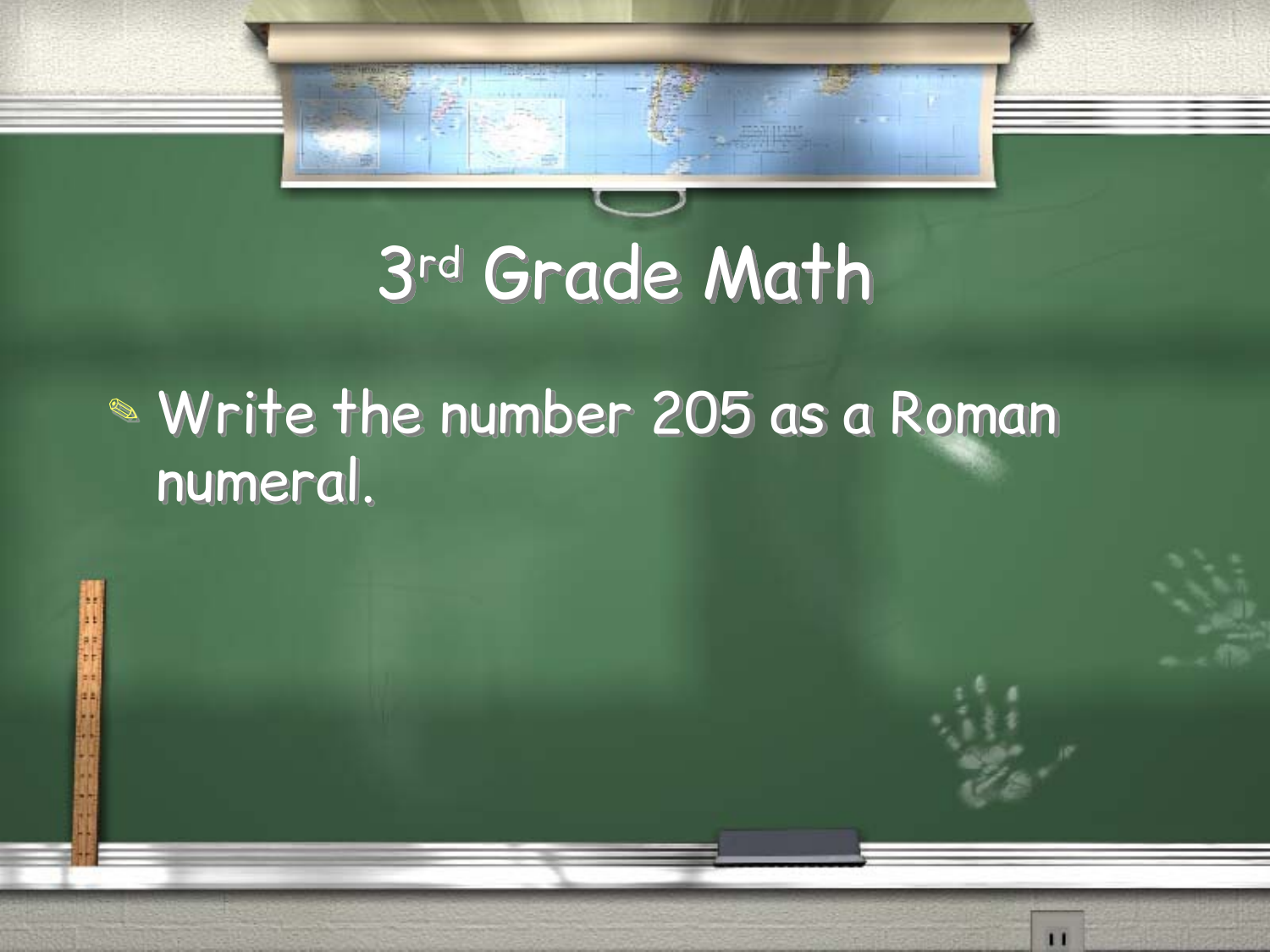

# 3rd Grade Math
Write the number 205 as a Roman numeral.